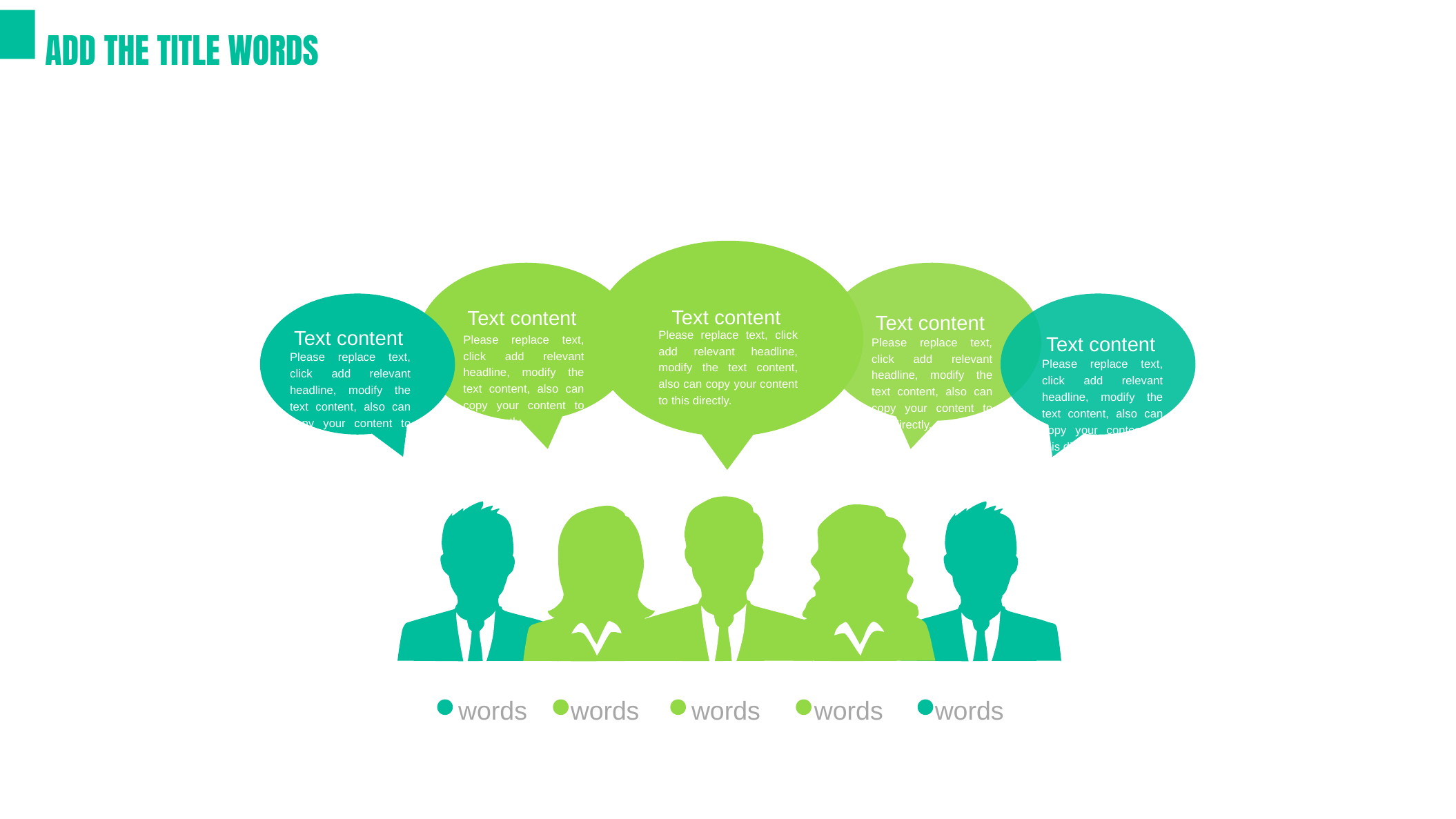

ADD THE TITLE WORDS

Text content
Please replace text, click add relevant headline, modify the text content, also can copy your content to this directly.
Text content
Please replace text, click add relevant headline, modify the text content, also can copy your content to this directly.
Text content
Please replace text, click add relevant headline, modify the text content, also can copy your content to this directly.
Text content
Please replace text, click add relevant headline, modify the text content, also can copy your content to this directly.
Text content
Please replace text, click add relevant headline, modify the text content, also can copy your content to this directly.

 words
words
words
words
words